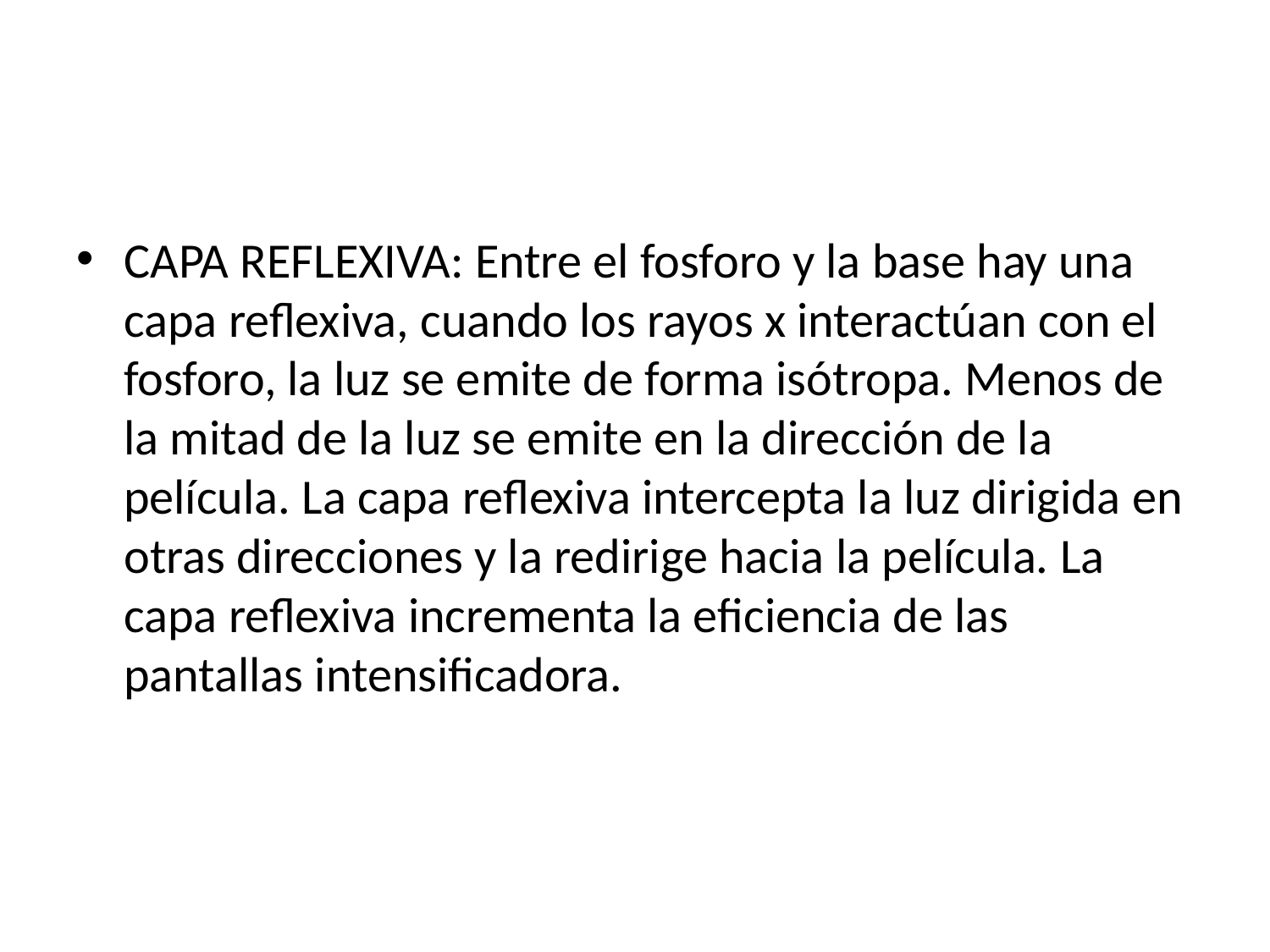

CAPA REFLEXIVA: Entre el fosforo y la base hay una capa reflexiva, cuando los rayos x interactúan con el fosforo, la luz se emite de forma isótropa. Menos de la mitad de la luz se emite en la dirección de la película. La capa reflexiva intercepta la luz dirigida en otras direcciones y la redirige hacia la película. La capa reflexiva incrementa la eficiencia de las pantallas intensificadora.